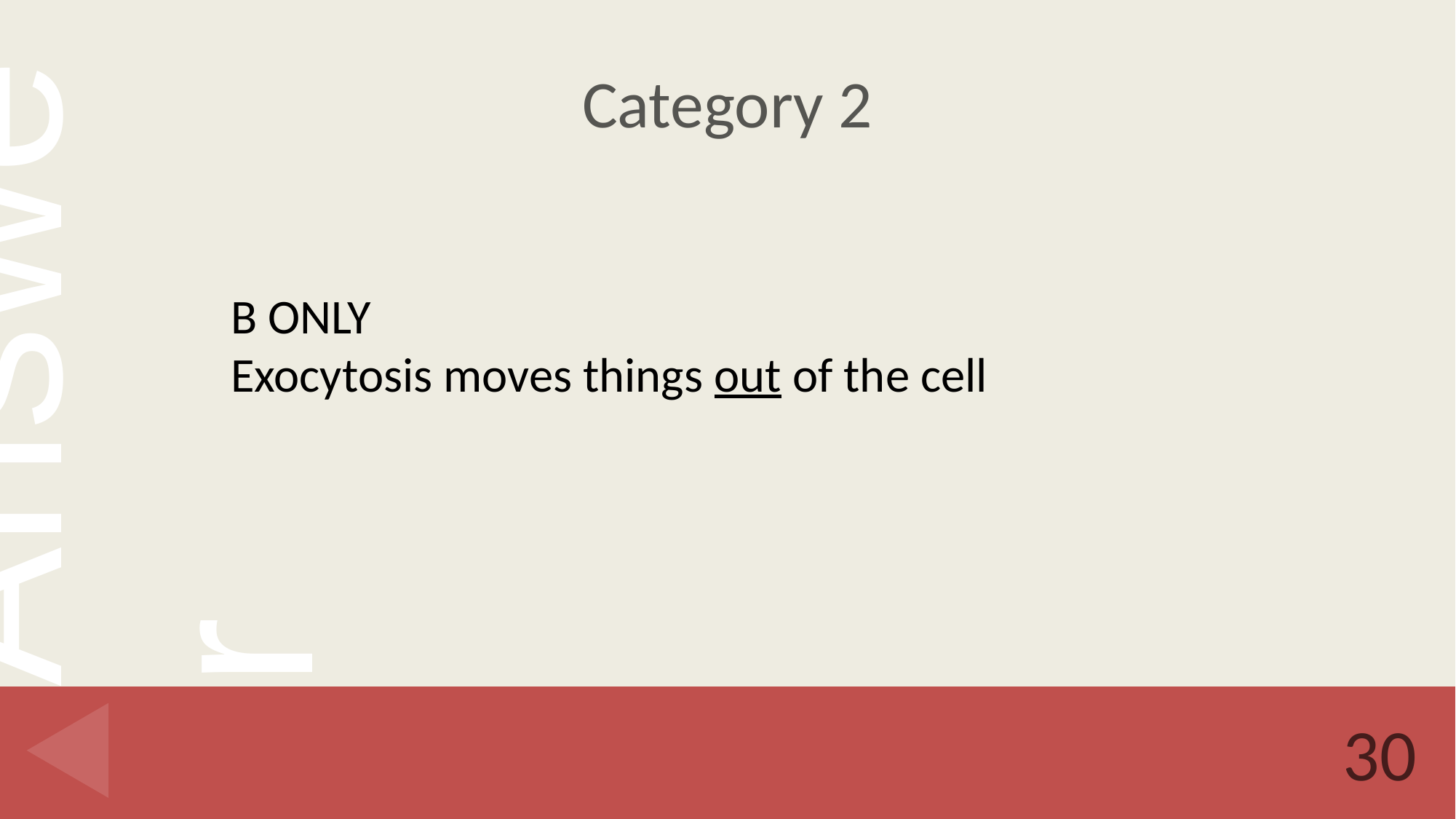

# Category 2
B ONLY
Exocytosis moves things out of the cell
30